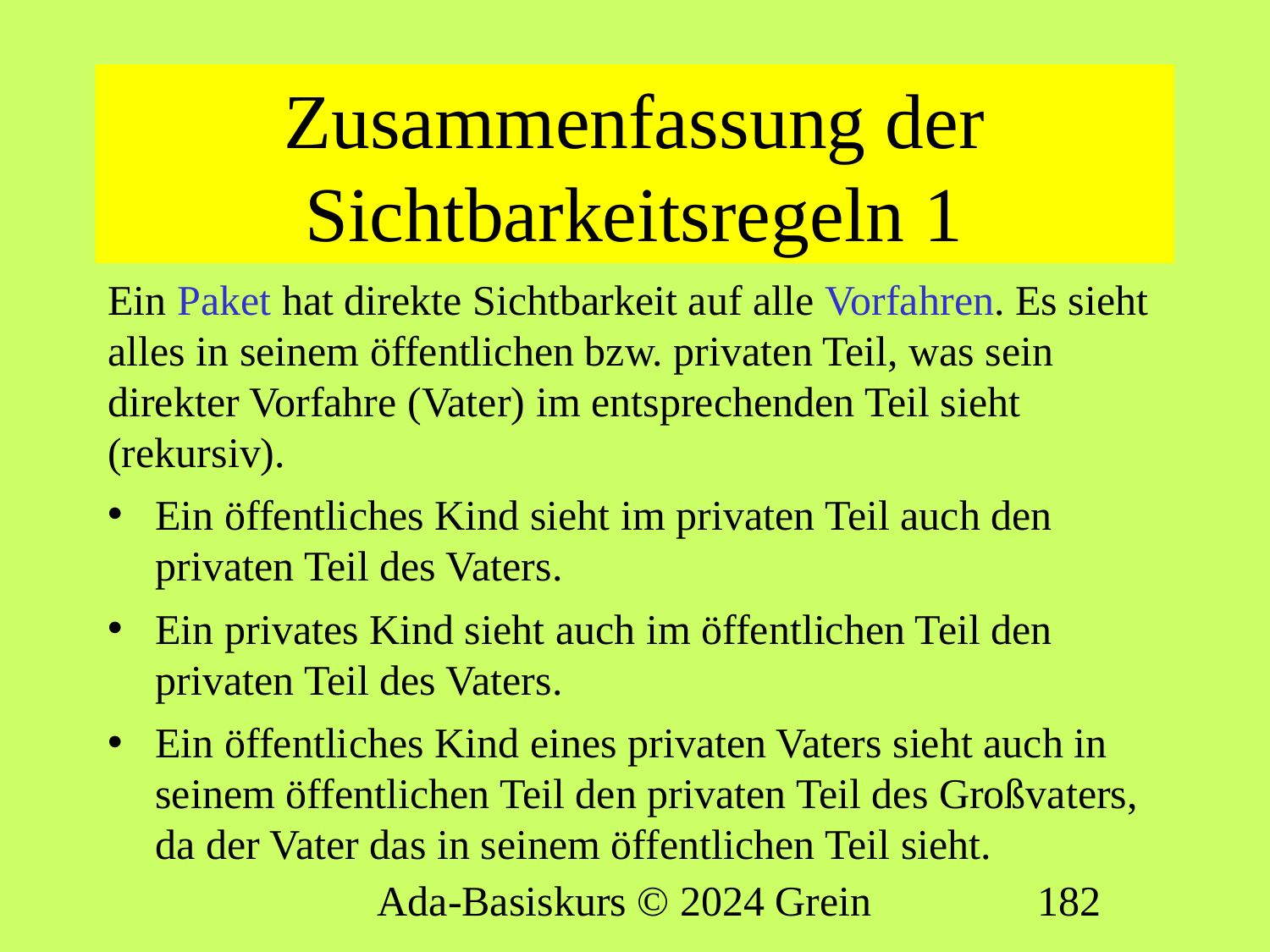

# Zusammenfassung der Sichtbarkeitsregeln 1
Ein Paket hat direkte Sichtbarkeit auf alle Vorfahren. Es sieht alles in seinem öffentlichen bzw. privaten Teil, was sein direkter Vorfahre (Vater) im entsprechenden Teil sieht (rekursiv).
Ein öffentliches Kind sieht im privaten Teil auch den privaten Teil des Vaters.
Ein privates Kind sieht auch im öffentlichen Teil den privaten Teil des Vaters.
Ein öffentliches Kind eines privaten Vaters sieht auch in seinem öffentlichen Teil den privaten Teil des Großvaters, da der Vater das in seinem öffentlichen Teil sieht.
Ada-Basiskurs © 2024 Grein
182